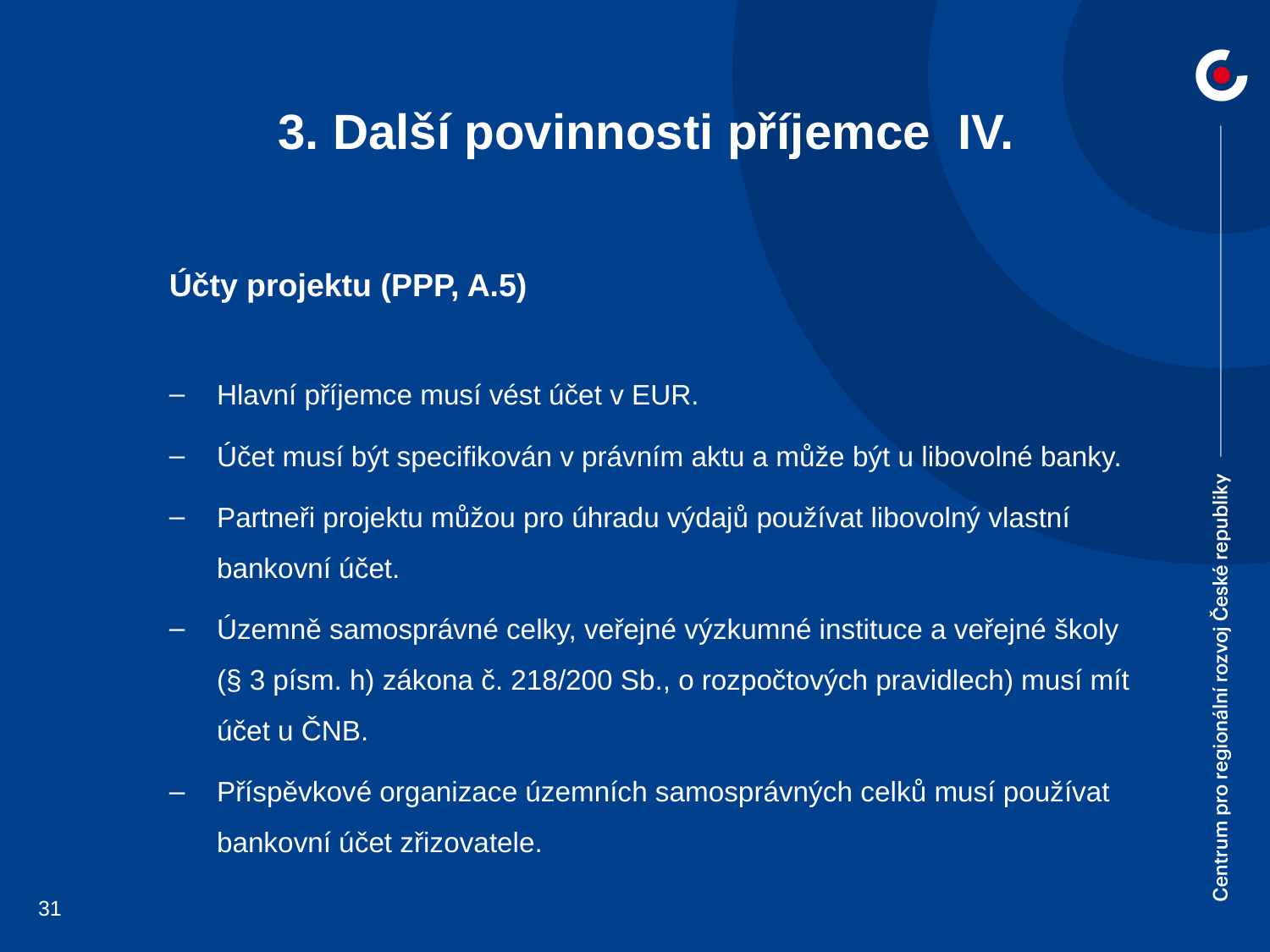

3. Další povinnosti příjemce  IV.
Účty projektu (PPP, A.5)

Hlavní příjemce musí vést účet v EUR.
Účet musí být specifikován v právním aktu a může být u libovolné banky.
Partneři projektu můžou pro úhradu výdajů používat libovolný vlastní bankovní účet.
Územně samosprávné celky, veřejné výzkumné instituce a veřejné školy (§ 3 písm. h) zákona č. 218/200 Sb., o rozpočtových pravidlech) musí mít účet u ČNB.
Příspěvkové organizace územních samosprávných celků musí používat bankovní účet zřizovatele.

31